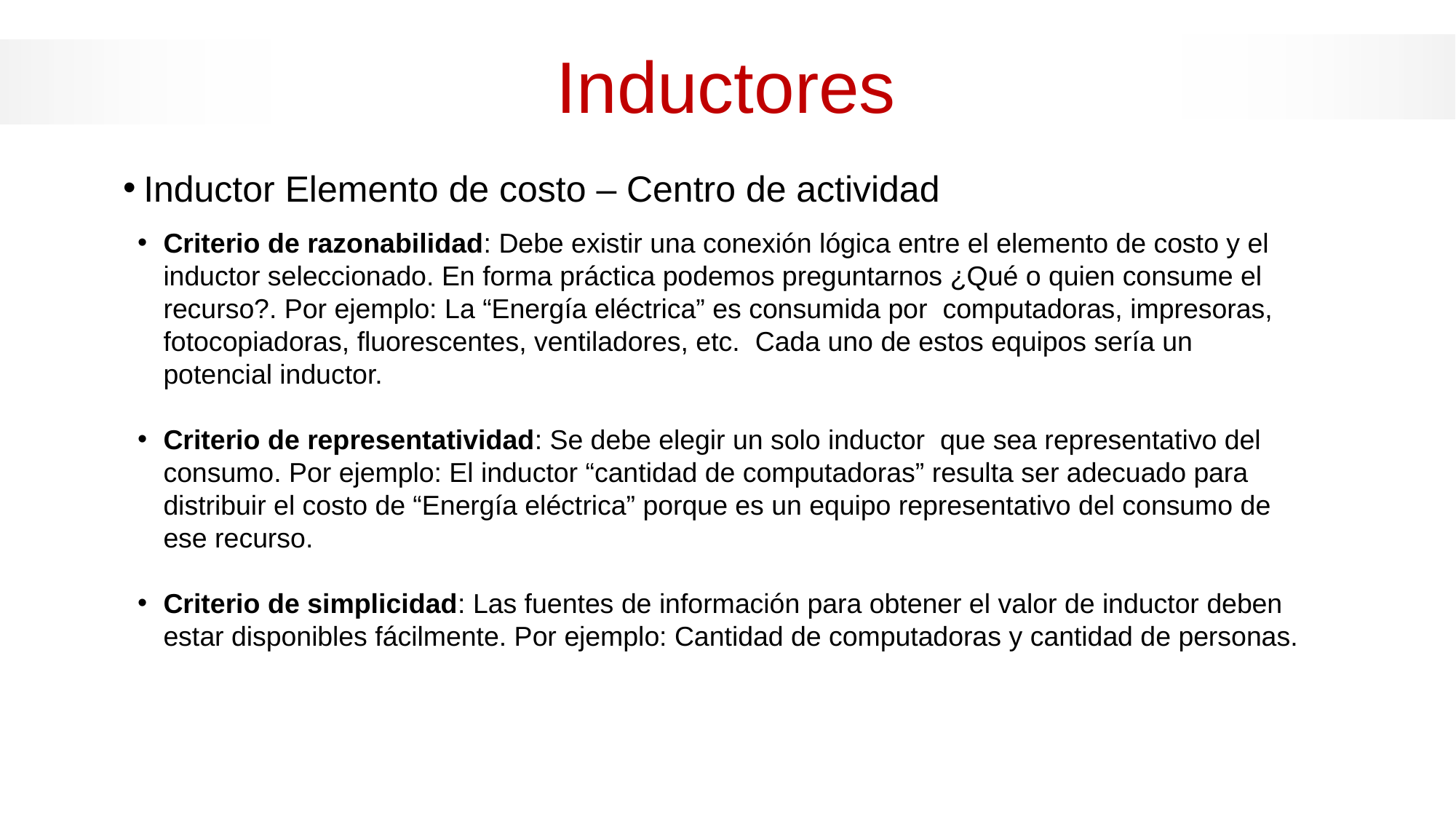

Inductores

Inductor Elemento de costo – Centro de actividad
Criterio de razonabilidad: Debe existir una conexión lógica entre el elemento de costo y el inductor seleccionado. En forma práctica podemos preguntarnos ¿Qué o quien consume el recurso?. Por ejemplo: La “Energía eléctrica” es consumida por  computadoras, impresoras, fotocopiadoras, fluorescentes, ventiladores, etc.  Cada uno de estos equipos sería un potencial inductor.

Criterio de representatividad: Se debe elegir un solo inductor  que sea representativo del consumo. Por ejemplo: El inductor “cantidad de computadoras” resulta ser adecuado para distribuir el costo de “Energía eléctrica” porque es un equipo representativo del consumo de ese recurso.

Criterio de simplicidad: Las fuentes de información para obtener el valor de inductor deben estar disponibles fácilmente. Por ejemplo: Cantidad de computadoras y cantidad de personas.